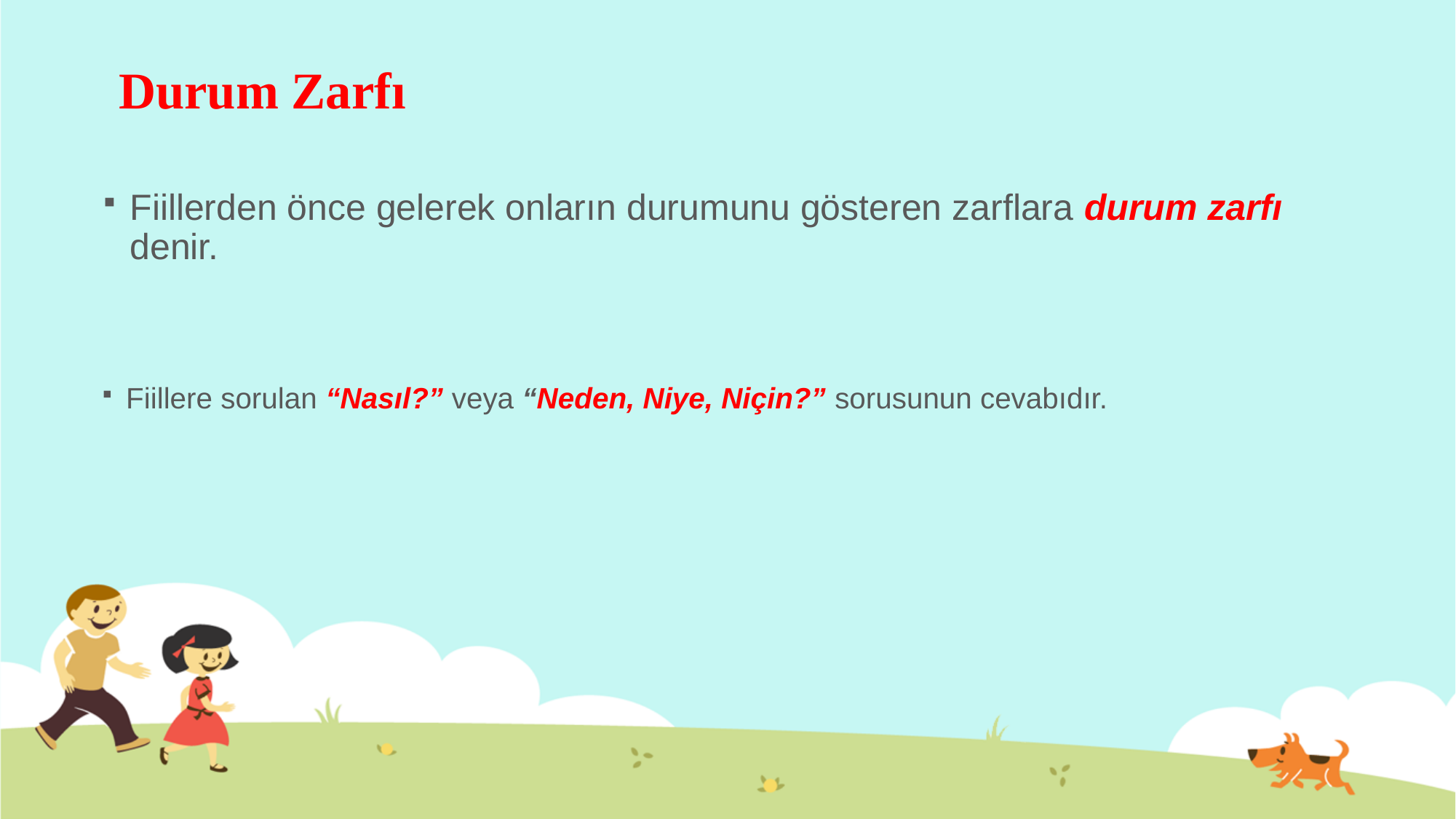

# Durum Zarfı
Fiillerden önce gelerek onların durumunu gösteren zarflara durum zarfı denir.
Fiillere sorulan “Nasıl?” veya “Neden, Niye, Niçin?” sorusunun cevabıdır.